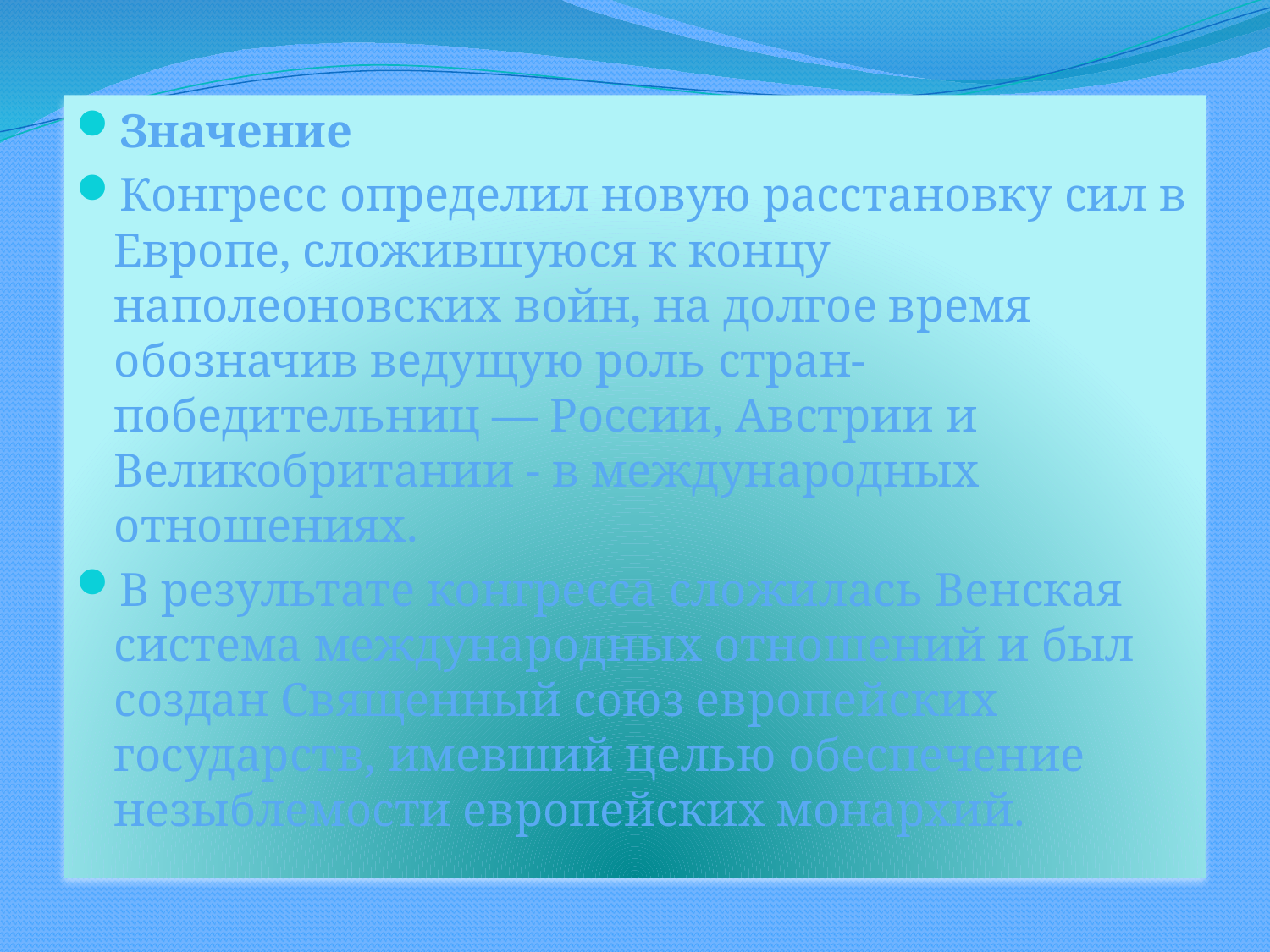

Значение
Конгресс определил новую расстановку сил в Европе, сложившуюся к концу наполеоновских войн, на долгое время обозначив ведущую роль стран-победительниц — России, Австрии и Великобритании - в международных отношениях.
В результате конгресса сложилась Венская система международных отношений и был создан Священный союз европейских государств, имевший целью обеспечение незыблемости европейских монархий.

#